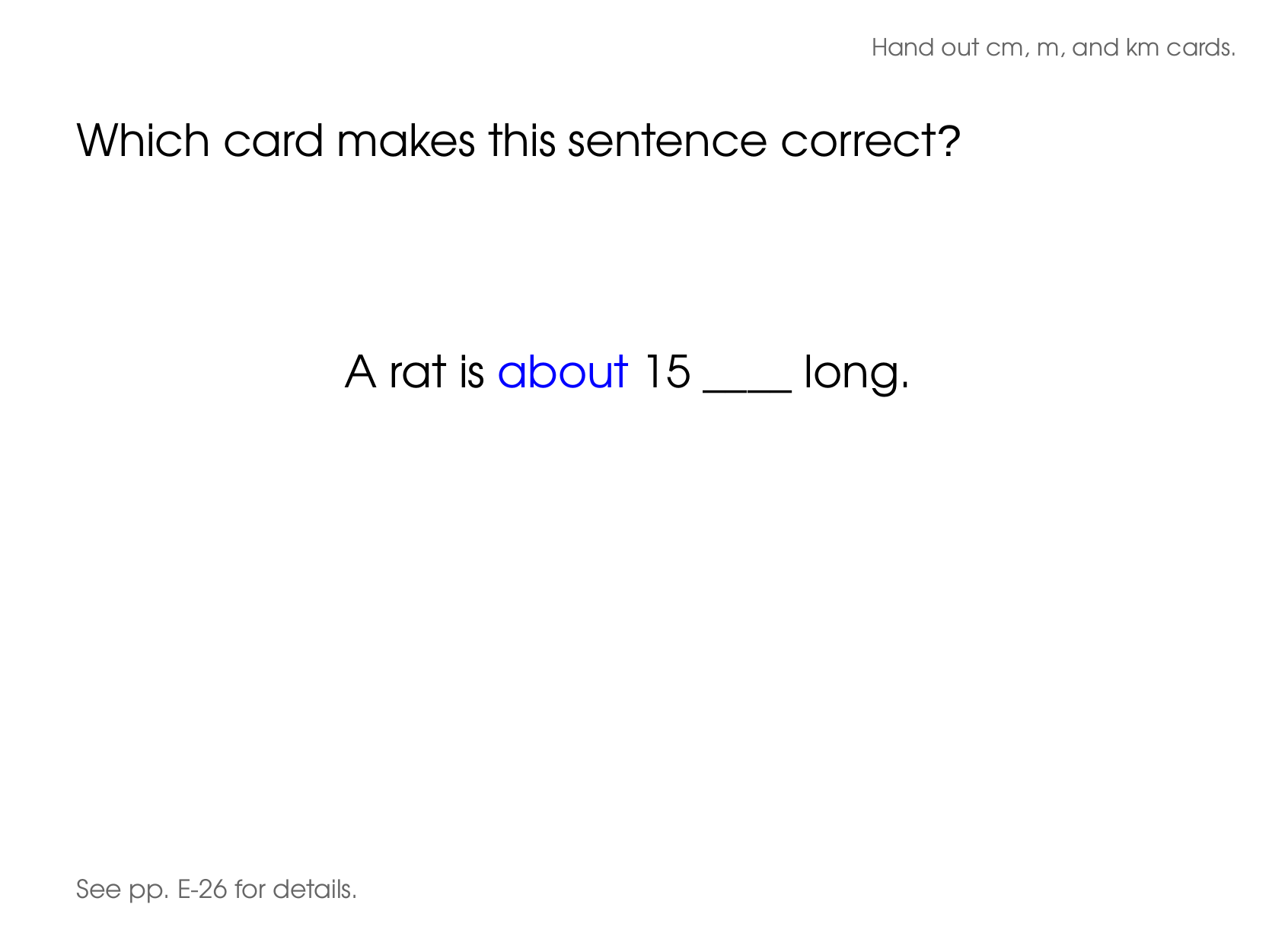

Hand out cm, m, and km cards.
Which card makes this sentence correct?
A rat is about 15 ____ long.
See pp. E-26 for details.